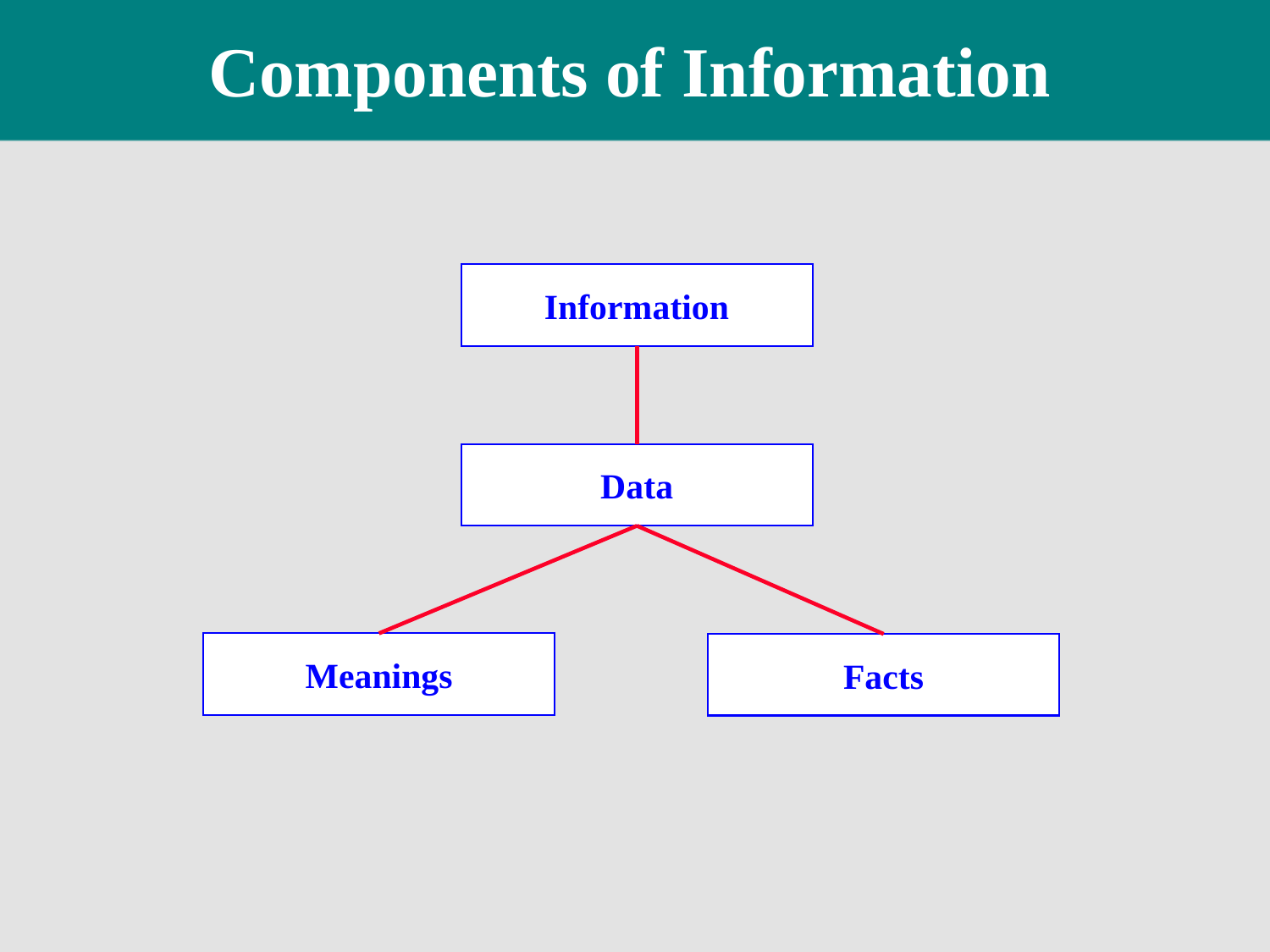

# Components of Information

Information

Data

Meanings
Facts